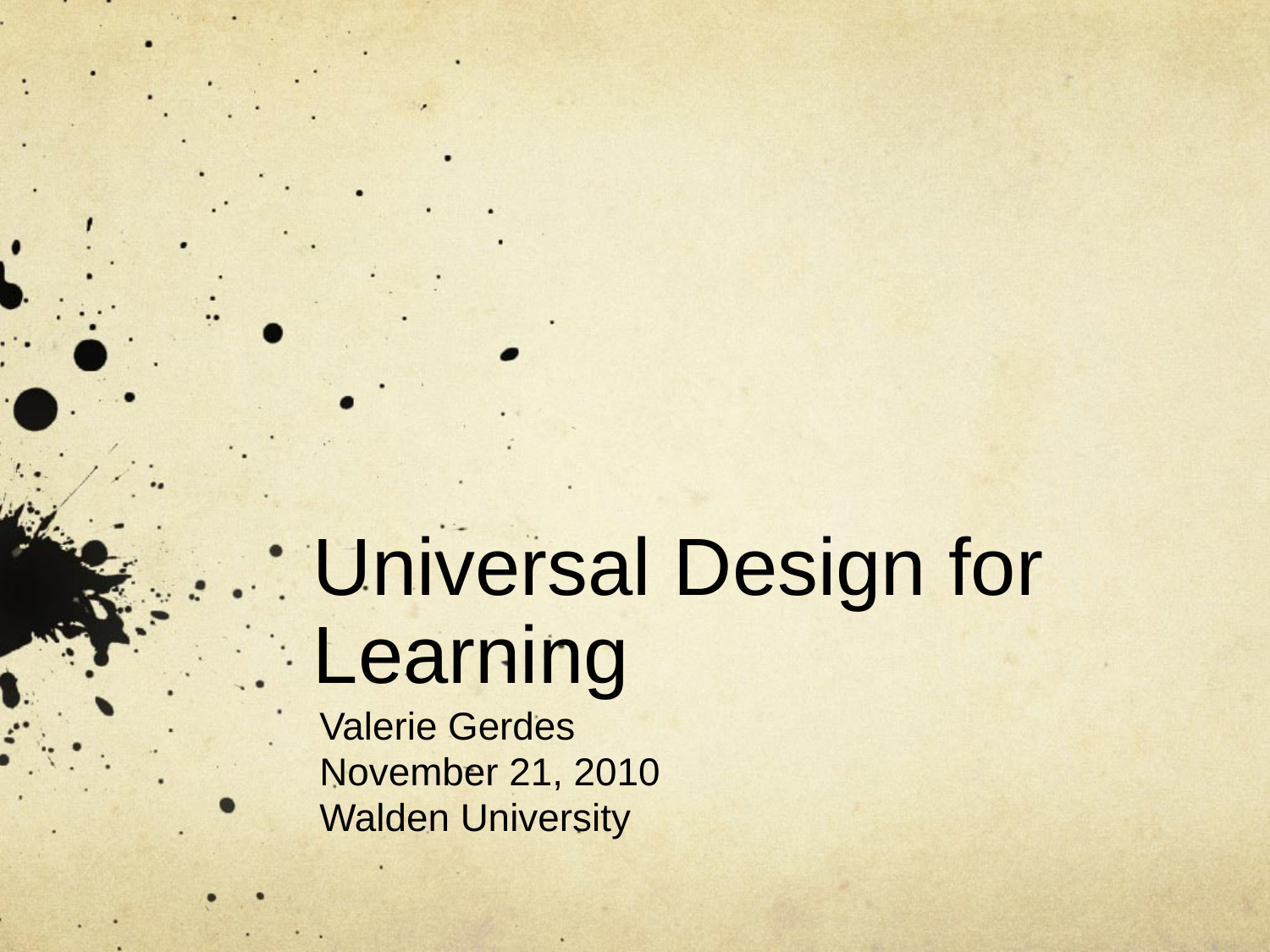

# Universal Design for Learning
Valerie Gerdes
November 21, 2010
Walden University